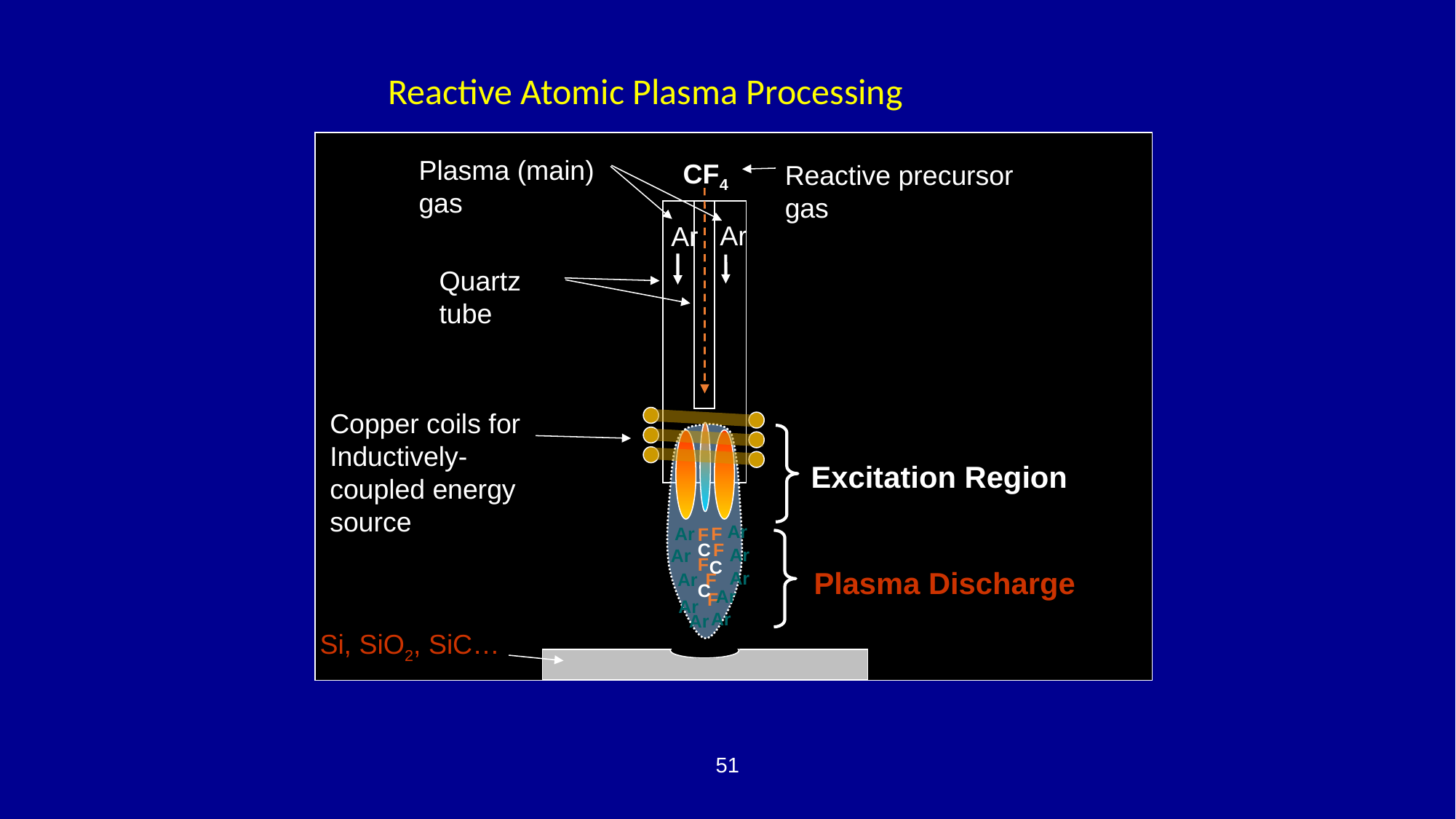

# Reactive Atomic Plasma Processing

Plasma (main) gas
CF4
Reactive precursor gas

Ar
Ar

Quartz tube

Copper coils for Inductively-coupled energy source

Excitation Region
Ar
Ar
F
F

C
F
Ar
Ar
F
C
Plasma Discharge
Ar
Ar
F
C
Ar
F
Ar
Ar
Ar
Si, SiO2, SiC…

51